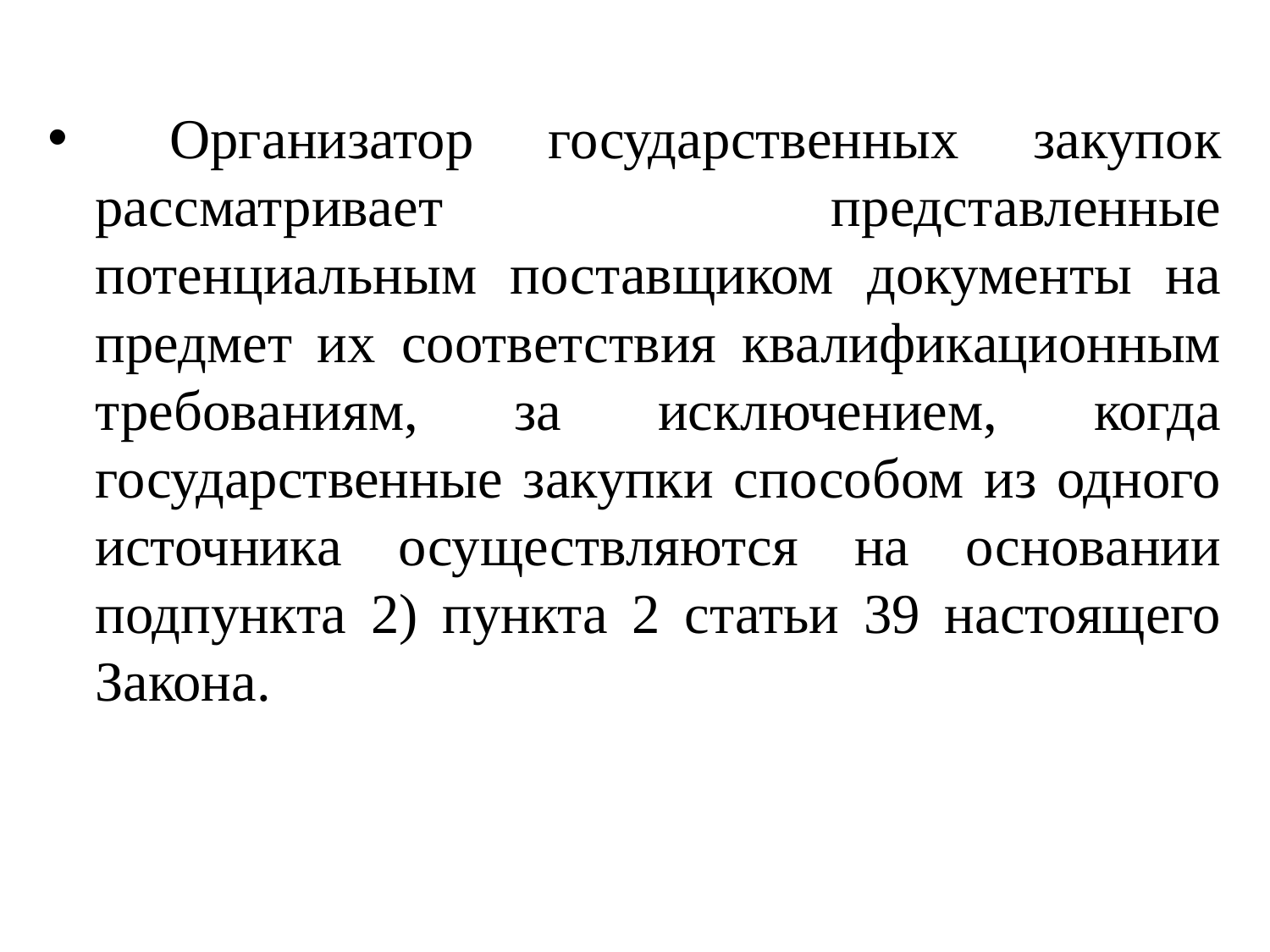

Организатор государственных закупок рассматривает представленные потенциальным поставщиком документы на предмет их соответствия квалификационным требованиям, за исключением, когда государственные закупки способом из одного источника осуществляются на основании подпункта 2) пункта 2 статьи 39 настоящего Закона.